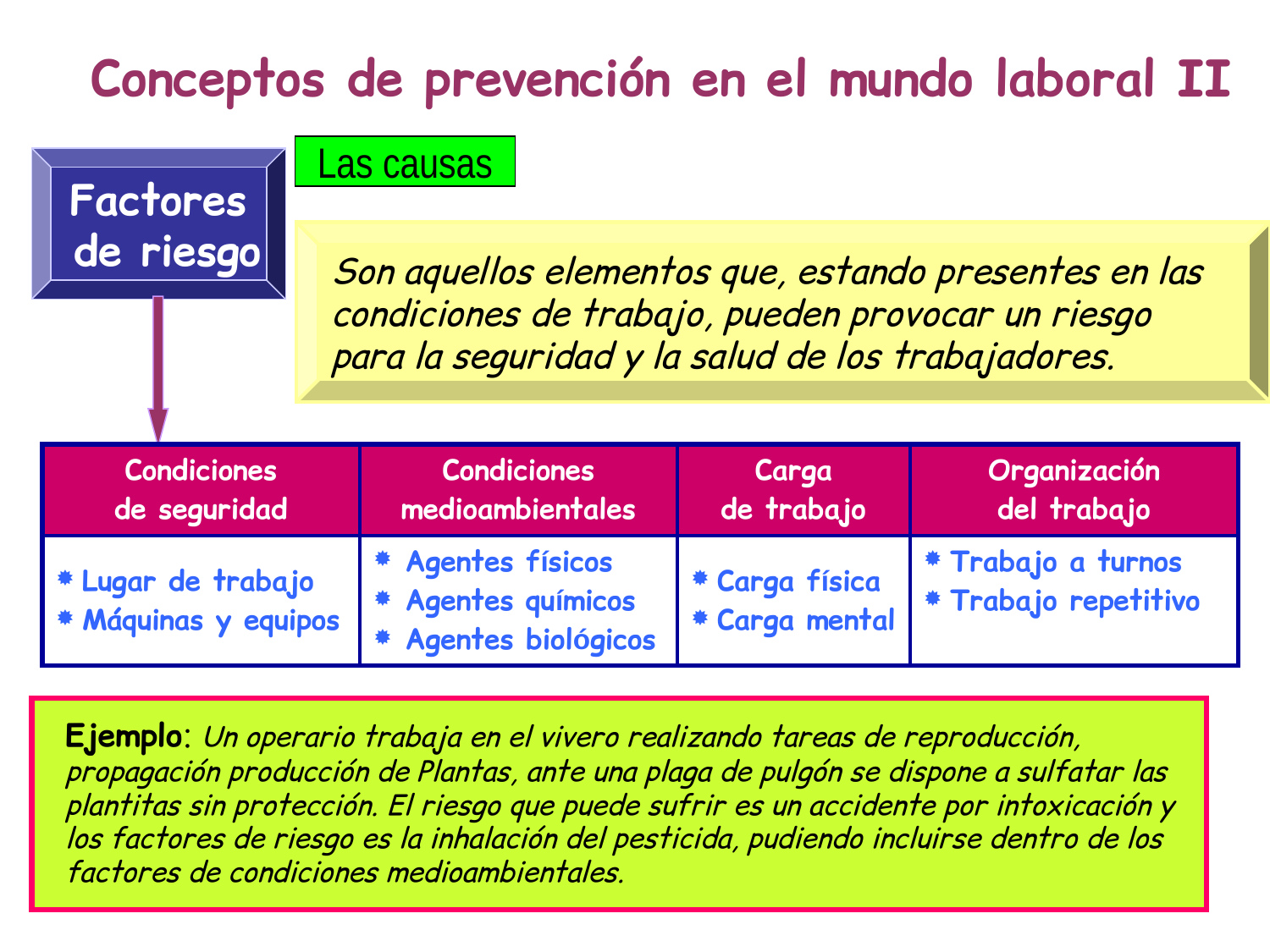

# Conceptos de prevención en el mundo laboral II
Las causas
Factores
 de riesgo
Son aquellos elementos que, estando presentes en las
condiciones de trabajo, pueden provocar un riesgo
para la seguridad y la salud de los trabajadores.

| Condiciones de seguridad | Condiciones medioambientales | Carga de trabajo | Organización del trabajo |
| --- | --- | --- | --- |
| Lugar de trabajo Máquinas y equipos | Agentes físicos Agentes químicos Agentes biológicos | Carga física Carga mental | Trabajo a turnos Trabajo repetitivo |

Ejemplo: Un operario trabaja en el vivero realizando tareas de reproducción, propagación producción de Plantas, ante una plaga de pulgón se dispone a sulfatar las plantitas sin protección. El riesgo que puede sufrir es un accidente por intoxicación y los factores de riesgo es la inhalación del pesticida, pudiendo incluirse dentro de los factores de condiciones medioambientales.